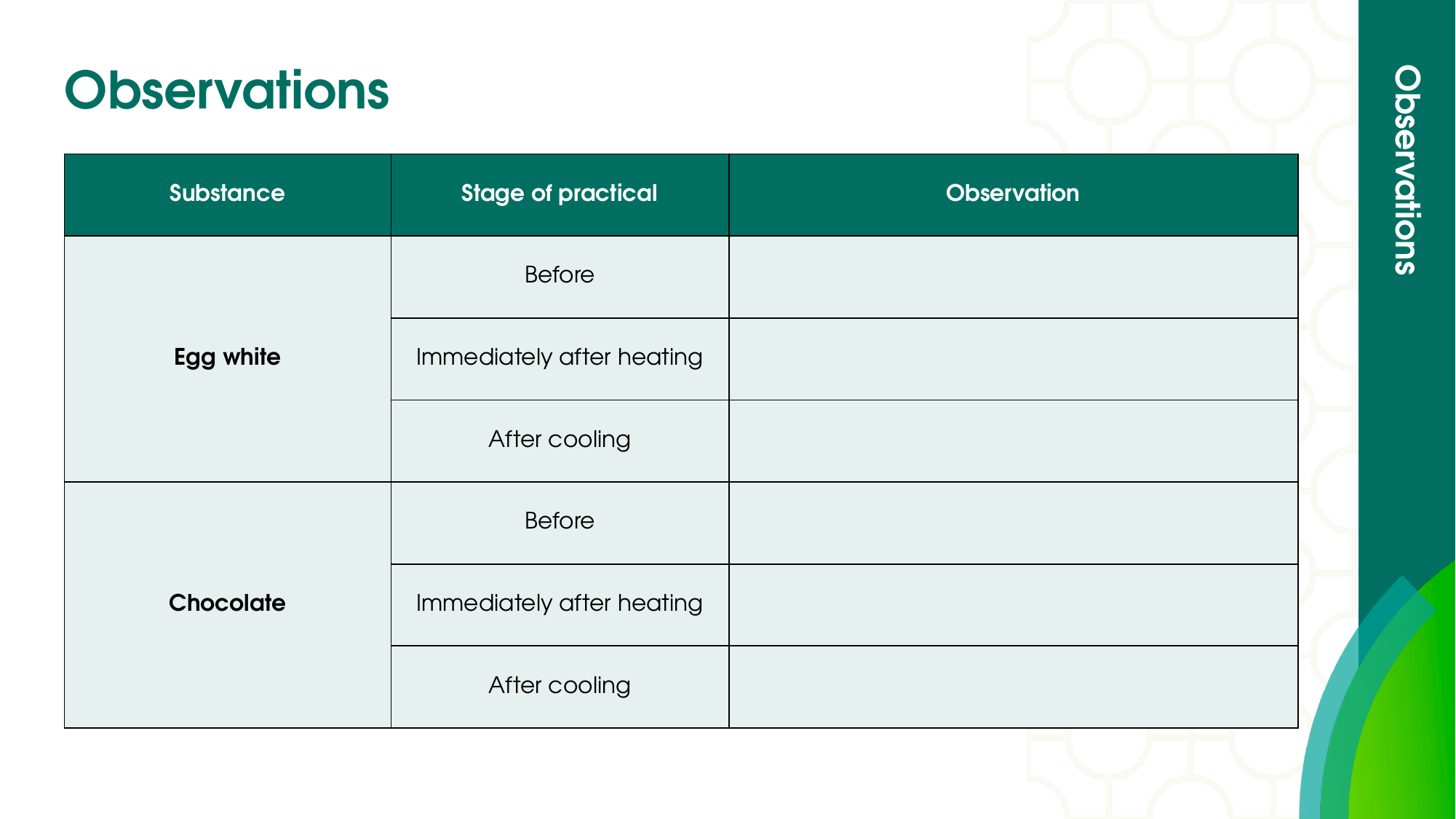

# Observations
| Substance | Stage of practical | Observation |
| --- | --- | --- |
| Egg white | Before |  |
|  | Immediately after heating |  |
|  | After cooling |  |
| Chocolate | Before |  |
|  | Immediately after heating |  |
|  | After cooling |  |
Observations